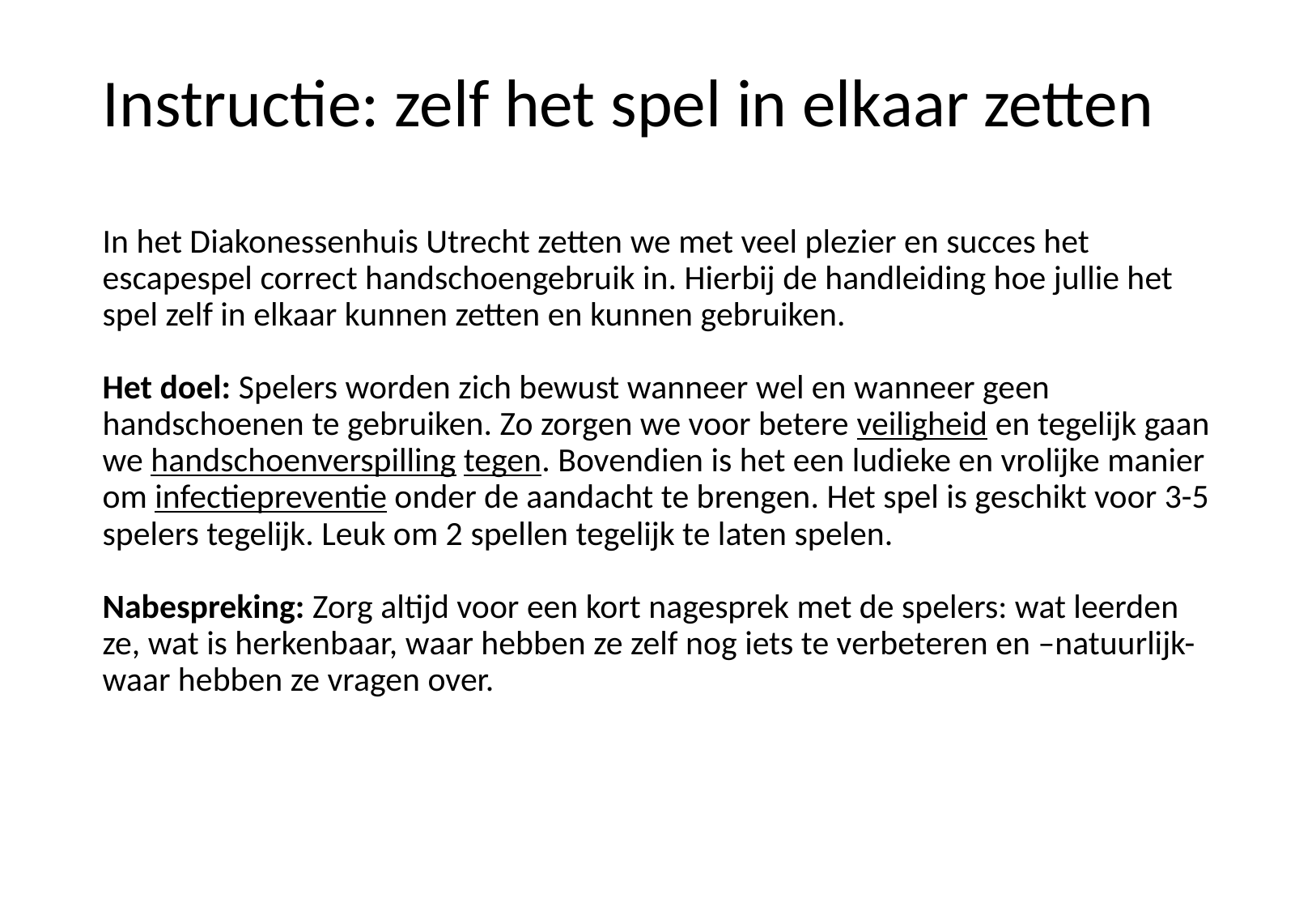

# Instructie: zelf het spel in elkaar zetten
In het Diakonessenhuis Utrecht zetten we met veel plezier en succes het escapespel correct handschoengebruik in. Hierbij de handleiding hoe jullie het spel zelf in elkaar kunnen zetten en kunnen gebruiken.

Het doel: Spelers worden zich bewust wanneer wel en wanneer geen handschoenen te gebruiken. Zo zorgen we voor betere veiligheid en tegelijk gaan we handschoenverspilling tegen. Bovendien is het een ludieke en vrolijke manier om infectiepreventie onder de aandacht te brengen. Het spel is geschikt voor 3-5 spelers tegelijk. Leuk om 2 spellen tegelijk te laten spelen.

Nabespreking: Zorg altijd voor een kort nagesprek met de spelers: wat leerden ze, wat is herkenbaar, waar hebben ze zelf nog iets te verbeteren en –natuurlijk- waar hebben ze vragen over.